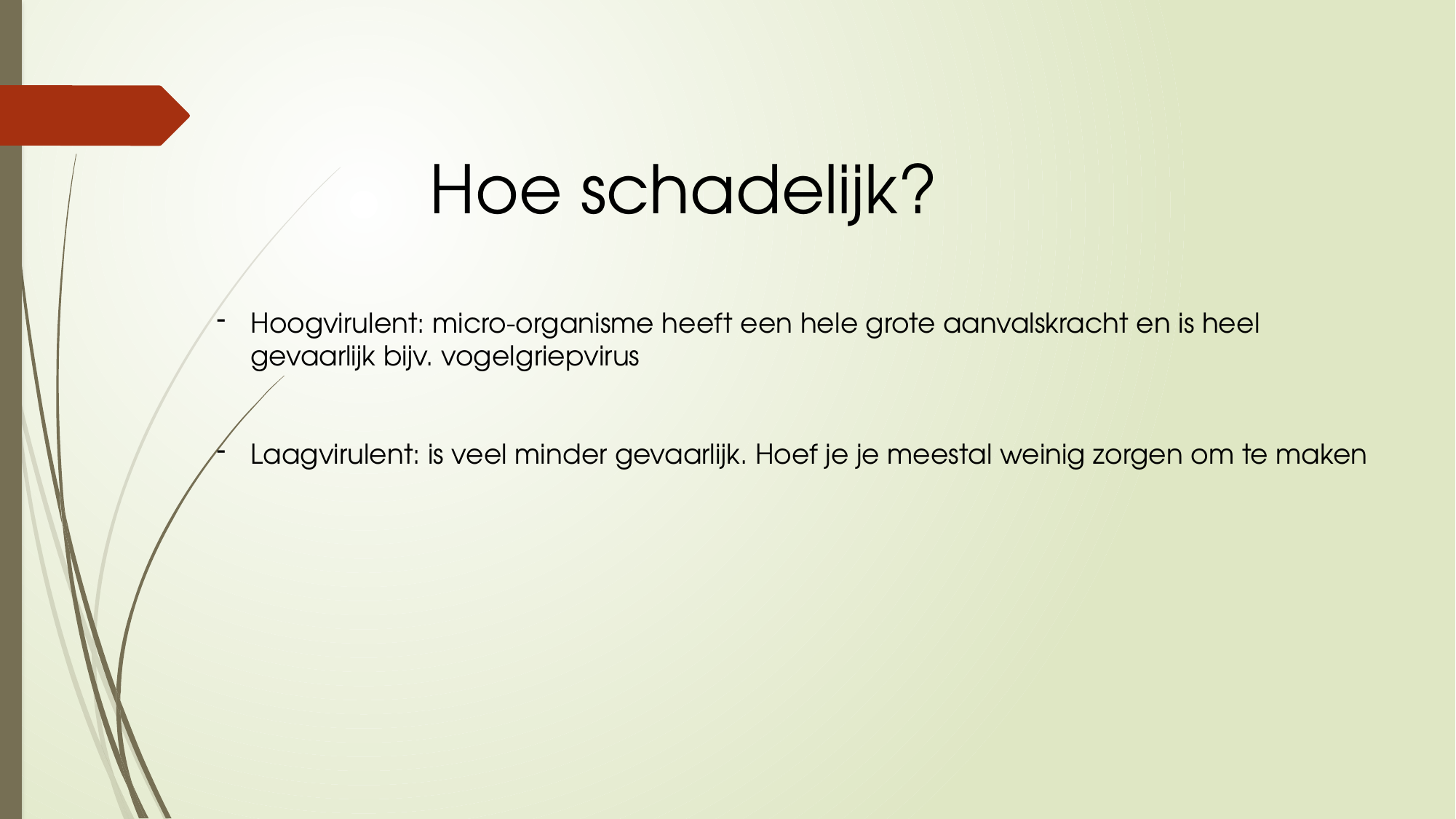

Hoe schadelijk?
Hoogvirulent: micro-organisme heeft een hele grote aanvalskracht en is heel gevaarlijk bijv. vogelgriepvirus

Laagvirulent: is veel minder gevaarlijk. Hoef je je meestal weinig zorgen om te maken